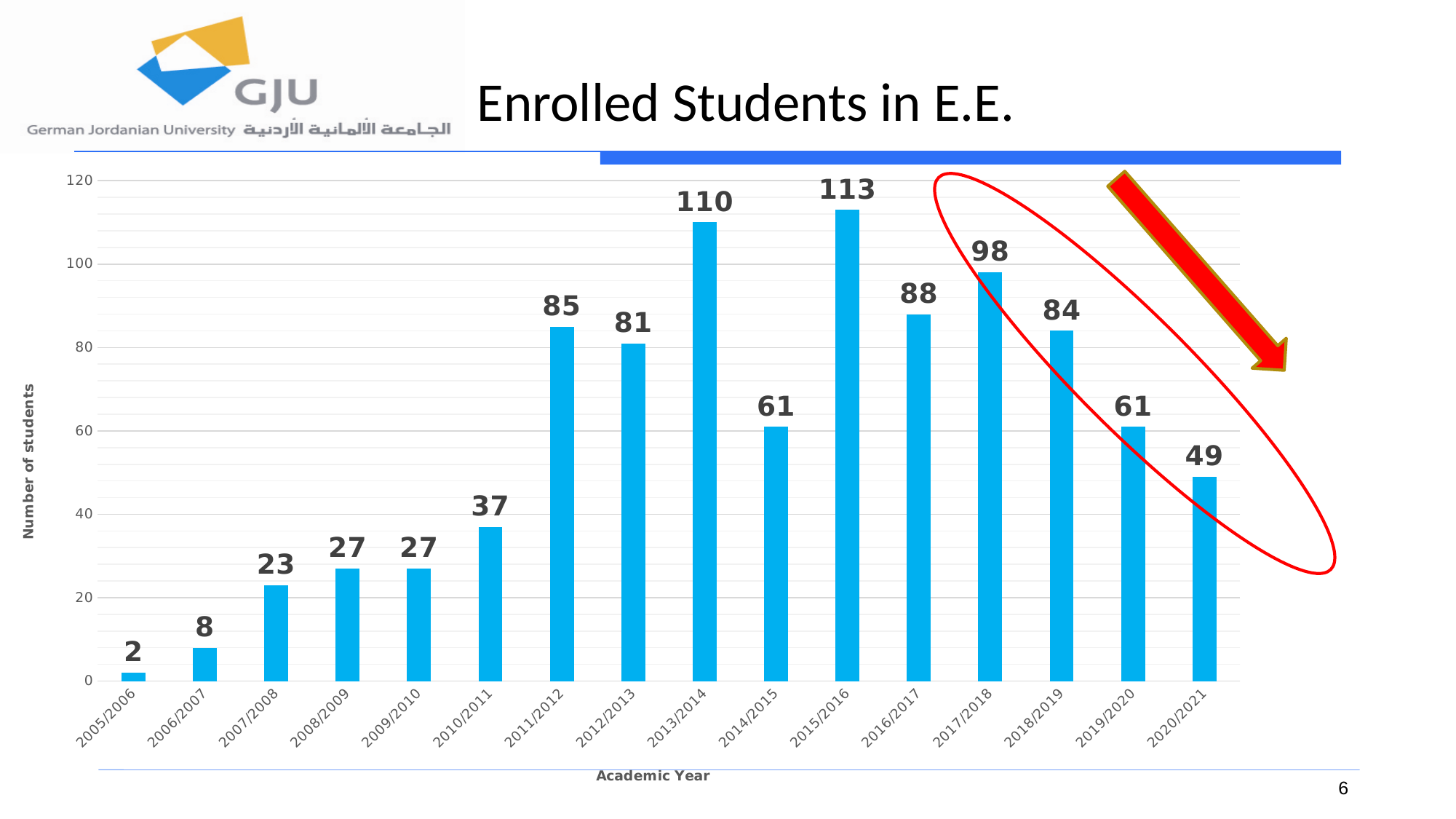

# Enrolled Students in E.E.

### Chart

| Category |  |
|---|---|
| 2005/2006 | 2.0 |
| 2006/2007 | 8.0 |
| 2007/2008 | 23.0 |
| 2008/2009 | 27.0 |
| 2009/2010 | 27.0 |
| 2010/2011 | 37.0 |
| 2011/2012 | 85.0 |
| 2012/2013 | 81.0 |
| 2013/2014 | 110.0 |
| 2014/2015 | 61.0 |
| 2015/2016 | 113.0 |
| 2016/2017 | 88.0 |
| 2017/2018 | 98.0 |
| 2018/2019 | 84.0 |
| 2019/2020 | 61.0 |
| 2020/2021 | 49.0 |

6